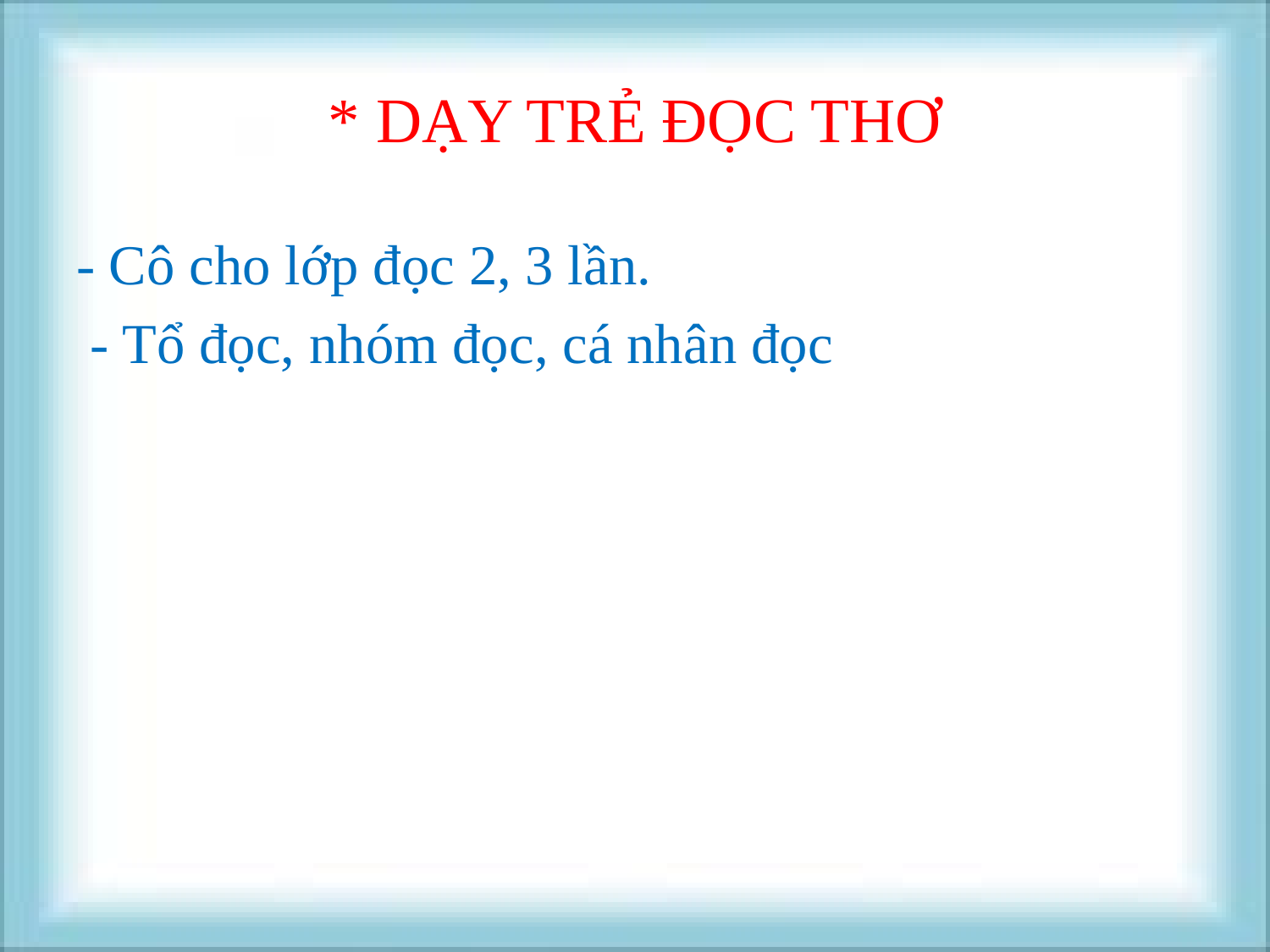

# * DẠY TRẺ ĐỌC THƠ
- Cô cho lớp đọc 2, 3 lần.
 - Tổ đọc, nhóm đọc, cá nhân đọc